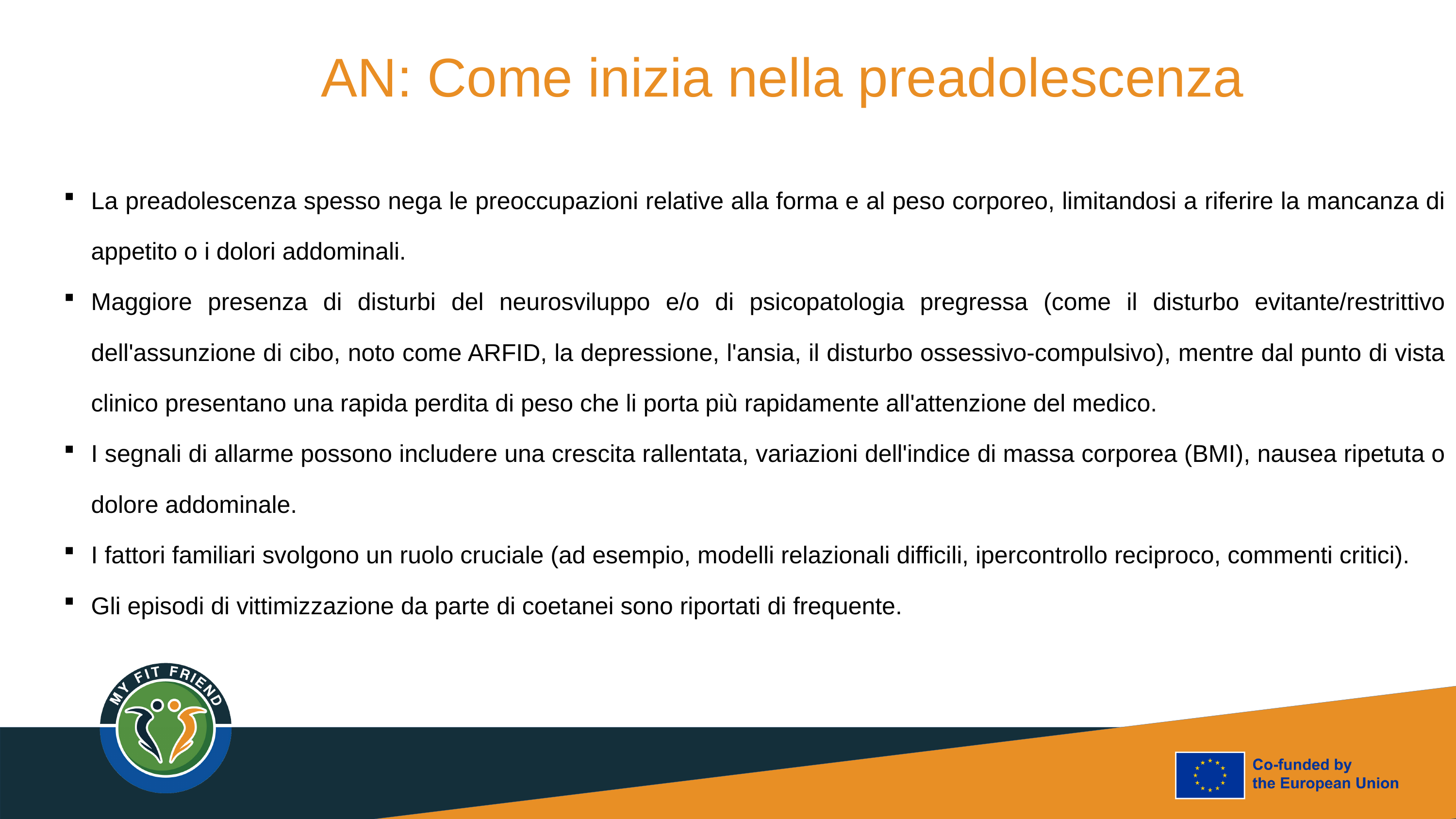

AN: Come inizia nella preadolescenza
La preadolescenza spesso nega le preoccupazioni relative alla forma e al peso corporeo, limitandosi a riferire la mancanza di appetito o i dolori addominali.
Maggiore presenza di disturbi del neurosviluppo e/o di psicopatologia pregressa (come il disturbo evitante/restrittivo dell'assunzione di cibo, noto come ARFID, la depressione, l'ansia, il disturbo ossessivo-compulsivo), mentre dal punto di vista clinico presentano una rapida perdita di peso che li porta più rapidamente all'attenzione del medico.
I segnali di allarme possono includere una crescita rallentata, variazioni dell'indice di massa corporea (BMI), nausea ripetuta o dolore addominale.
I fattori familiari svolgono un ruolo cruciale (ad esempio, modelli relazionali difficili, ipercontrollo reciproco, commenti critici).
Gli episodi di vittimizzazione da parte di coetanei sono riportati di frequente.